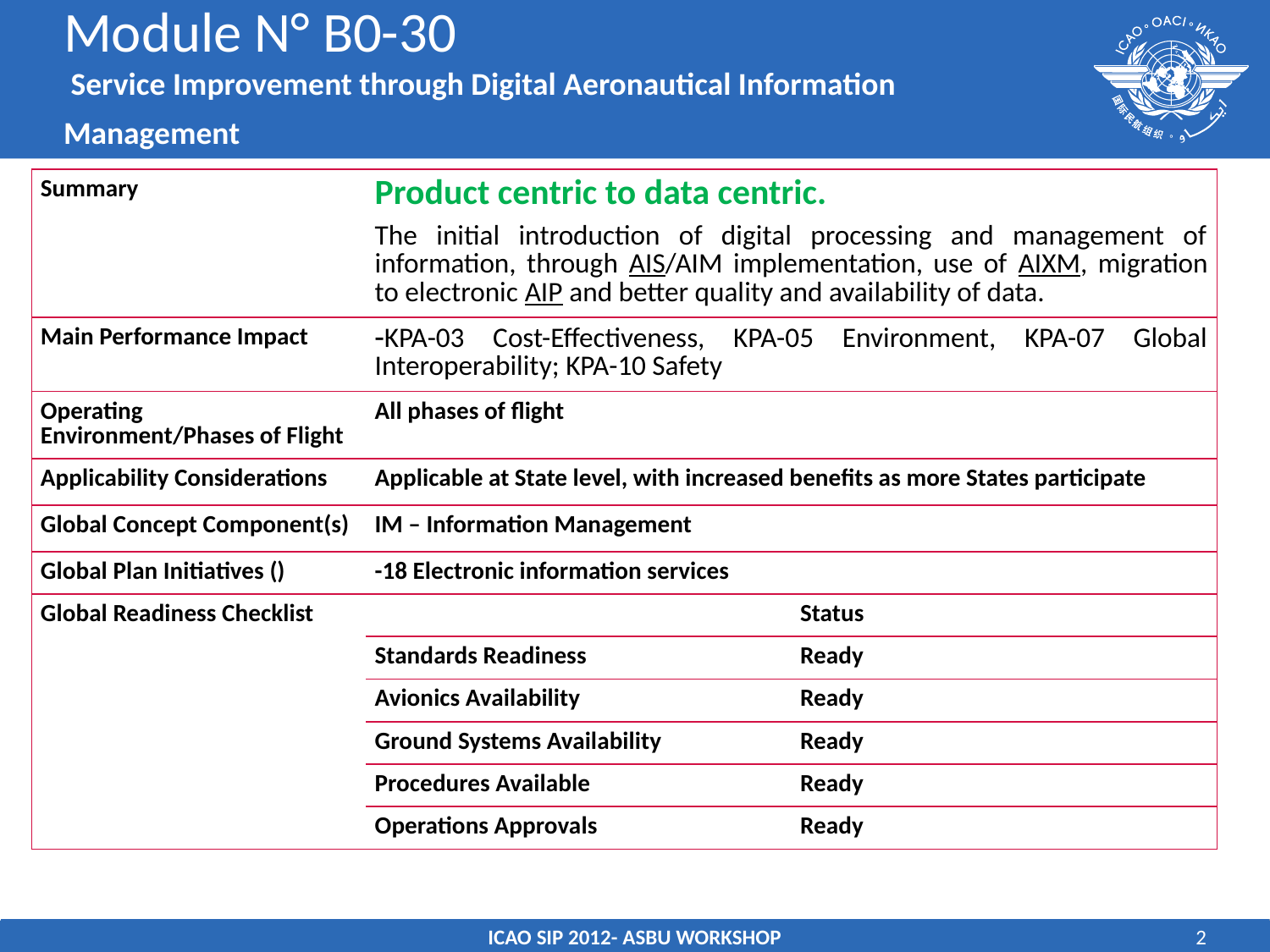

# Module N° B0-30 Service Improvement through Digital Aeronautical Information Management
| Summary | Product centric to data centric. The initial introduction of digital processing and management of information, through AIS/AIM implementation, use of AIXM, migration to electronic AIP and better quality and availability of data. |  |
| --- | --- | --- |
| Main Performance Impact | KPA-03 Cost-Effectiveness, KPA-05 Environment, KPA-07 Global Interoperability; KPA-10 Safety |  |
| Operating Environment/Phases of Flight | All phases of flight |  |
| Applicability Considerations | Applicable at State level, with increased benefits as more States participate |  |
| Global Concept Component(s) | IM – Information Management |  |
| Global Plan Initiatives () | -18 Electronic information services |  |
| Global Readiness Checklist |  | Status |
|  | Standards Readiness | Ready |
|  | Avionics Availability | Ready |
|  | Ground Systems Availability | Ready |
|  | Procedures Available | Ready |
|  | Operations Approvals | Ready |
ICAO SIP 2012- ASBU WORKSHOP
2